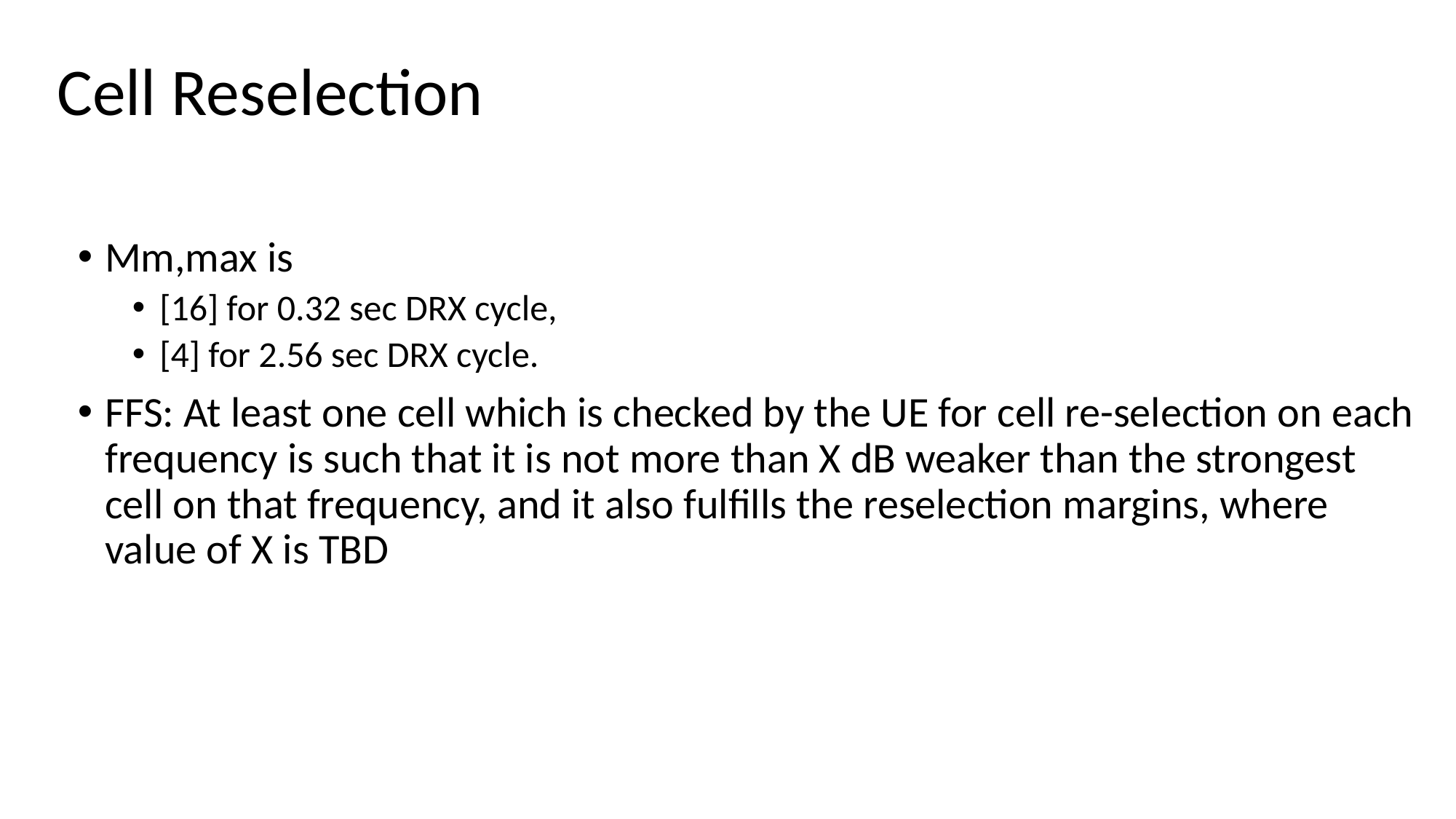

# Cell Reselection

Mm,max is
[16] for 0.32 sec DRX cycle,
[4] for 2.56 sec DRX cycle.
FFS: At least one cell which is checked by the UE for cell re-selection on each frequency is such that it is not more than X dB weaker than the strongest cell on that frequency, and it also fulfills the reselection margins, where value of X is TBD